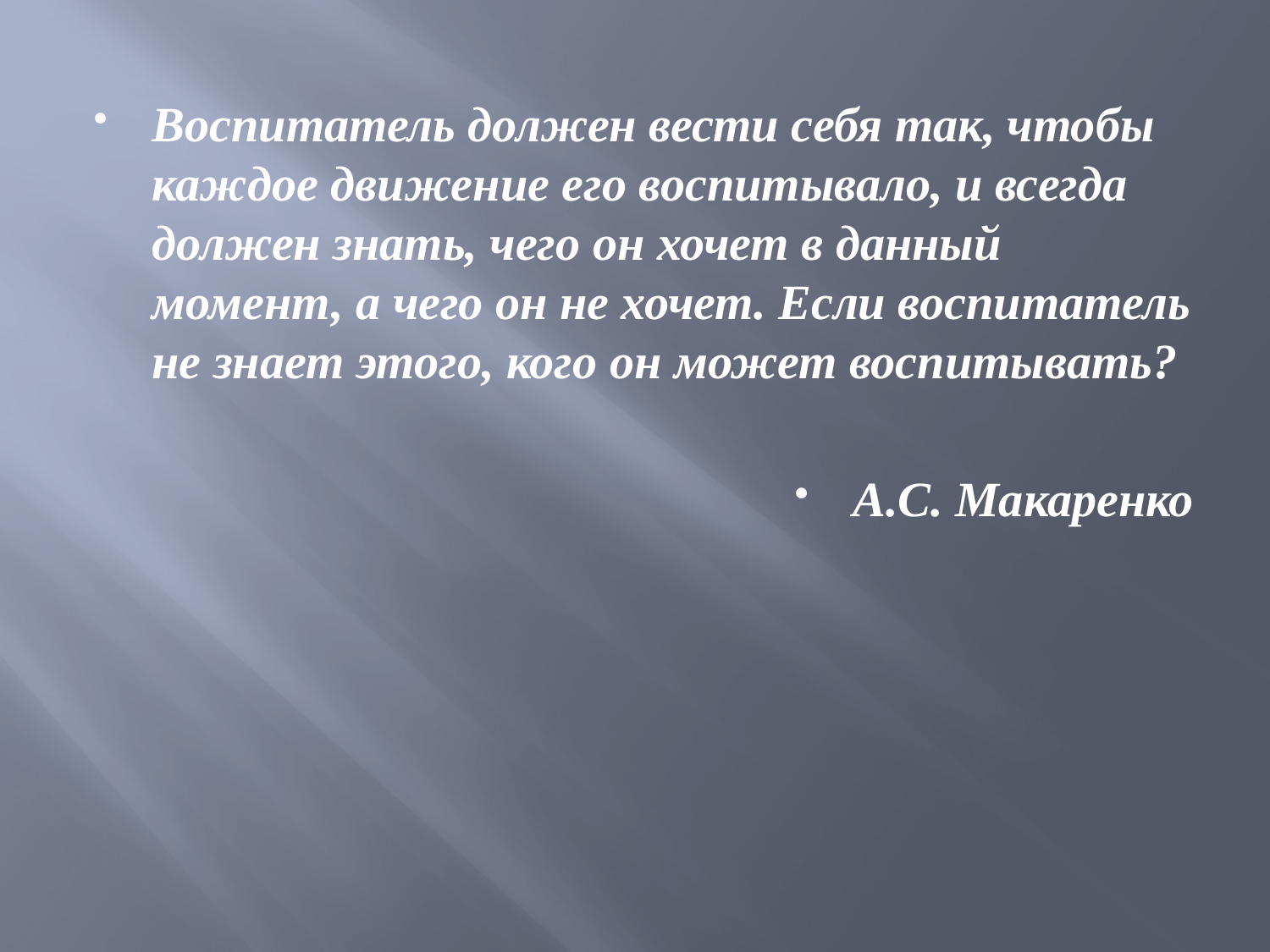

#
Воспитатель должен вести себя так, чтобы каждое движение его воспитывало, и всегда должен знать, чего он хочет в данный момент, а чего он не хочет. Если воспитатель не знает этого, кого он может воспитывать?

А.С. Макаренко